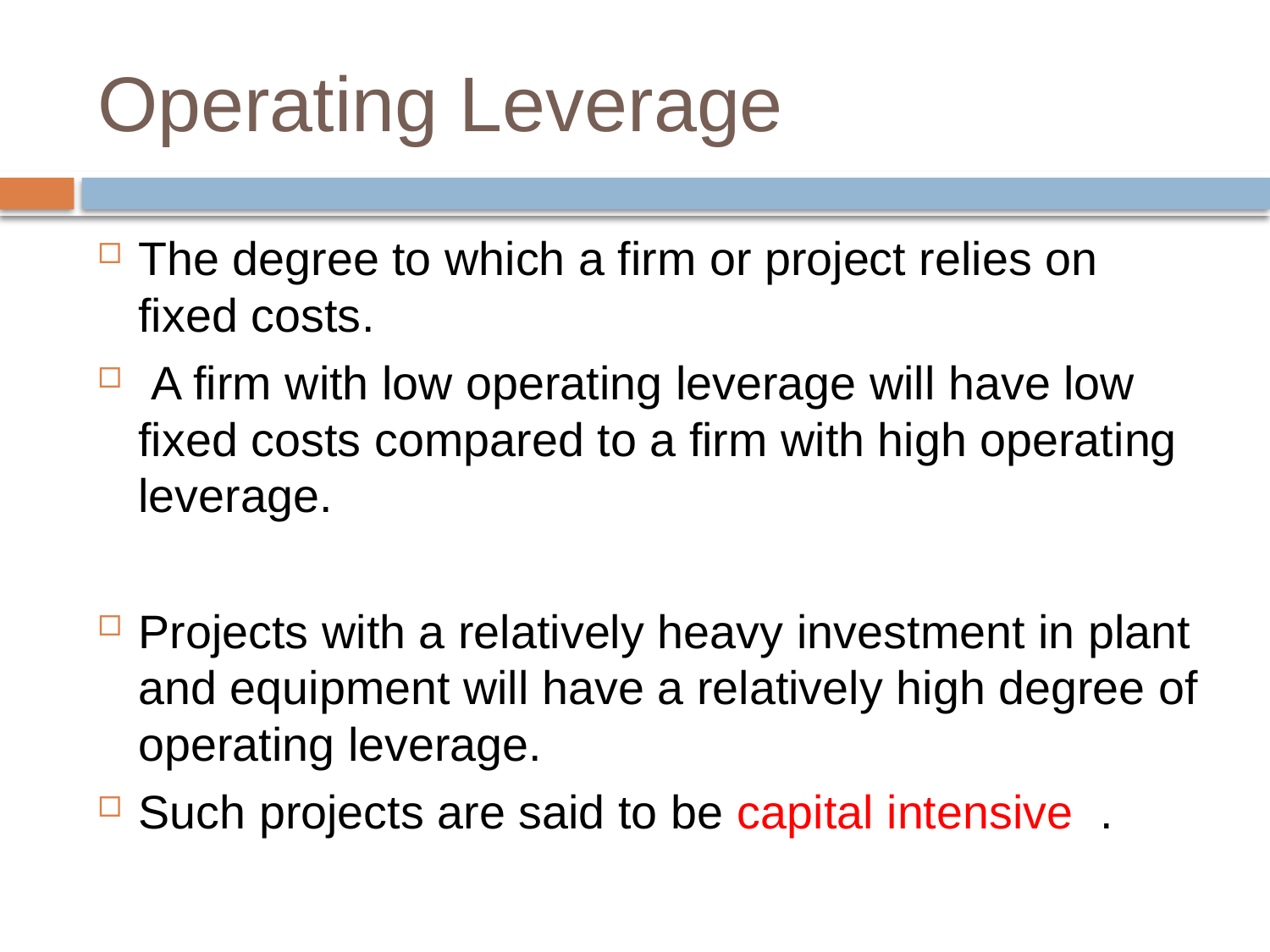

# Operating Leverage
The degree to which a firm or project relies on fixed costs.
 A firm with low operating leverage will have low fixed costs compared to a firm with high operating leverage.

Projects with a relatively heavy investment in plant and equipment will have a relatively high degree of operating leverage.
Such projects are said to be capital intensive  .